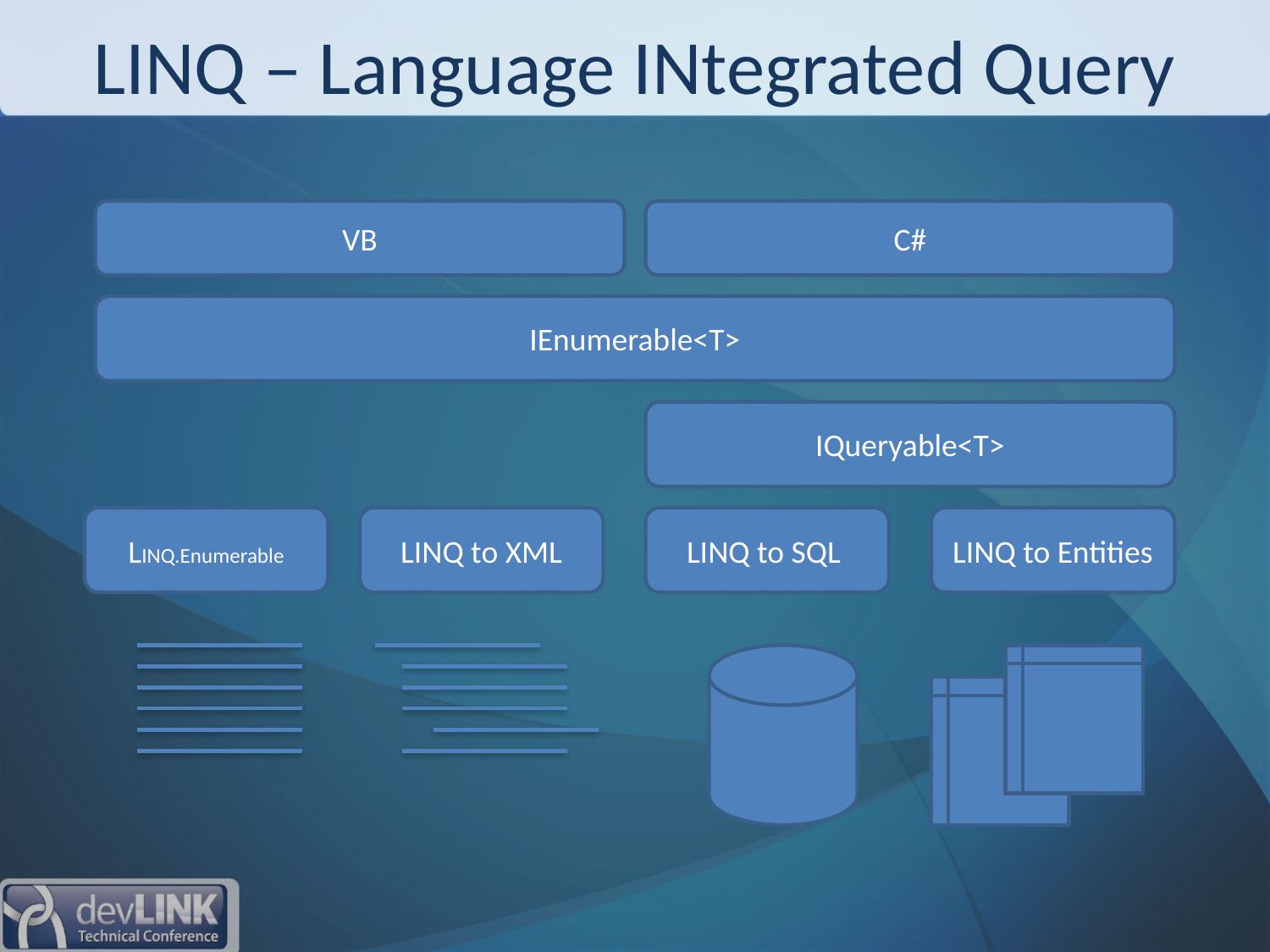

# LINQ – Language INtegrated Query
VB
C#
IEnumerable<T>
IQueryable<T>
LINQ.Enumerable
LINQ to XML
LINQ to SQL
LINQ to Entities